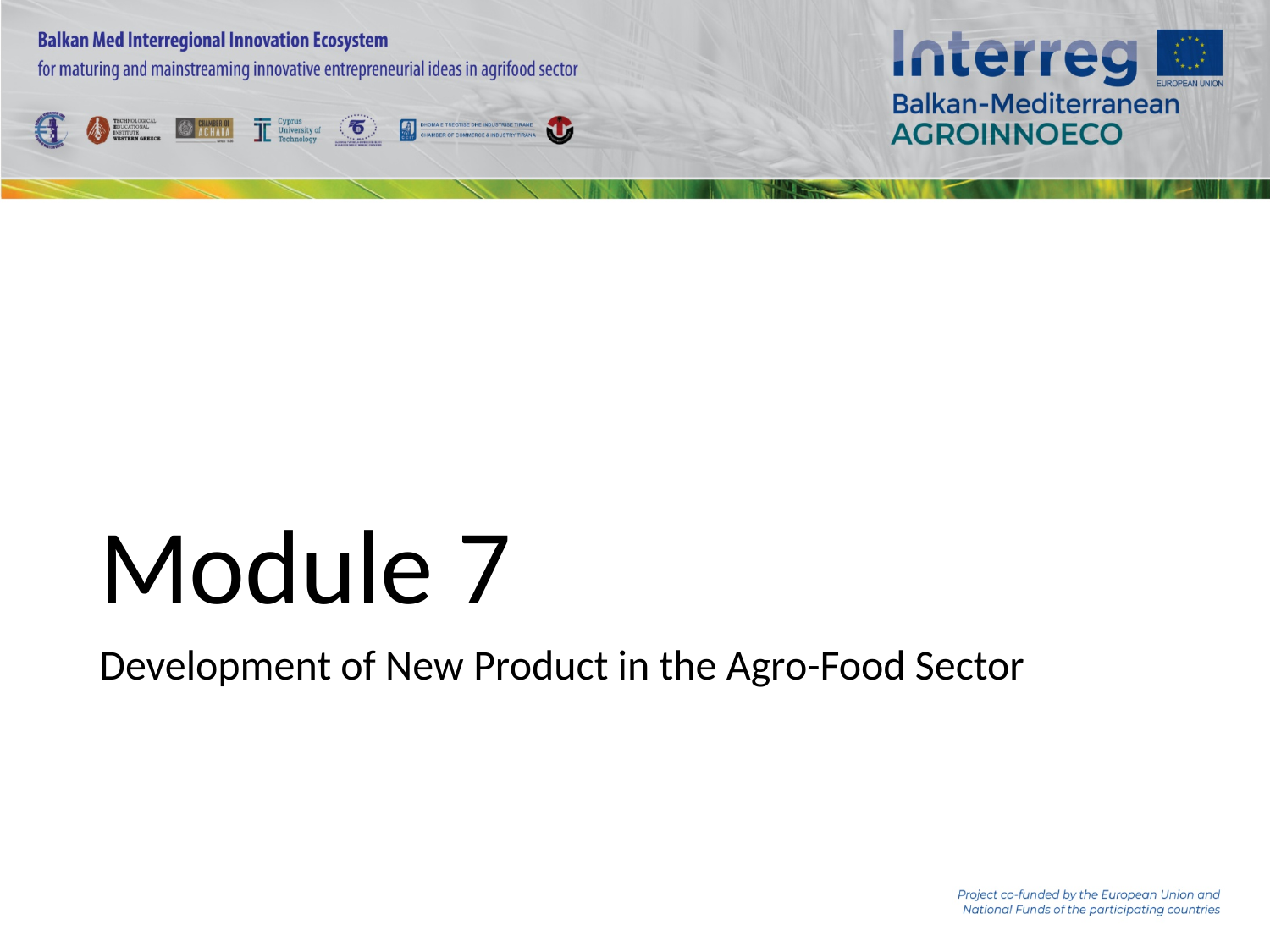

# Module 7
Development of New Product in the Agro-Food Sector